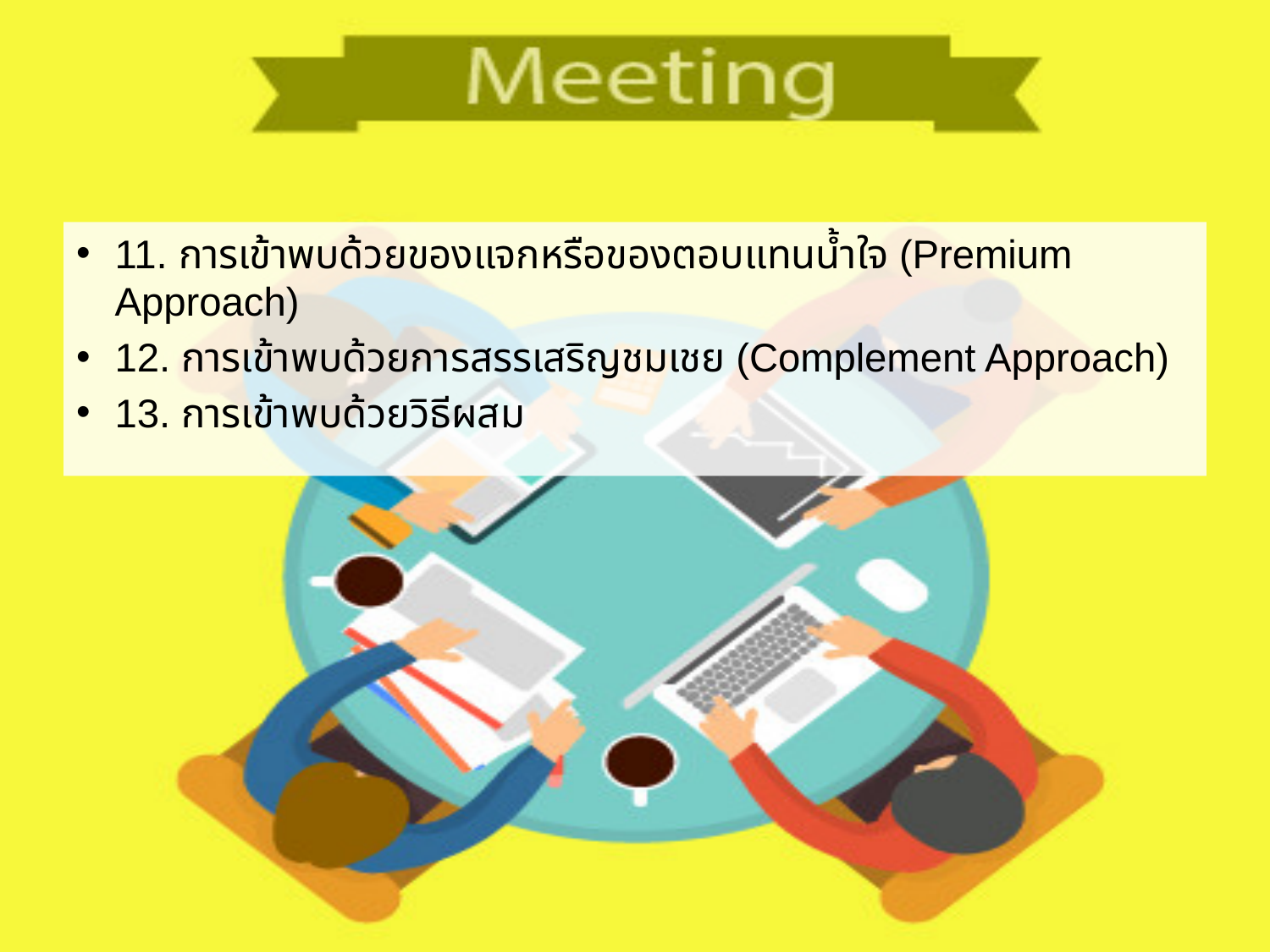

#
11. การเข้าพบด้วยของแจกหรือของตอบแทนน้ำใจ (Premium Approach)
12. การเข้าพบด้วยการสรรเสริญชมเชย (Complement Approach)
13. การเข้าพบด้วยวิธีผสม